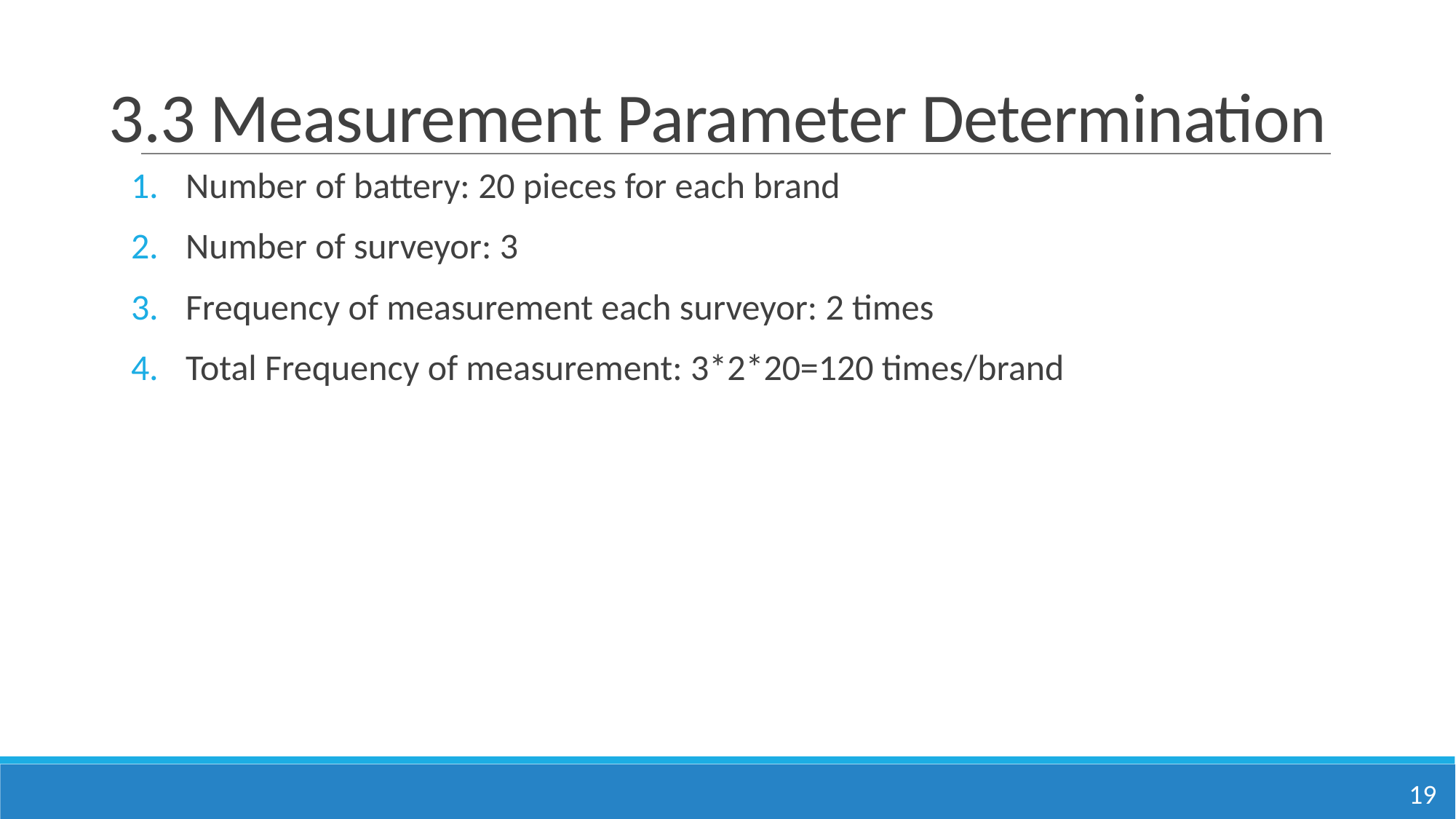

# 3.3 Measurement Parameter Determination
Number of battery: 20 pieces for each brand
Number of surveyor: 3
Frequency of measurement each surveyor: 2 times
Total Frequency of measurement: 3*2*20=120 times/brand

19